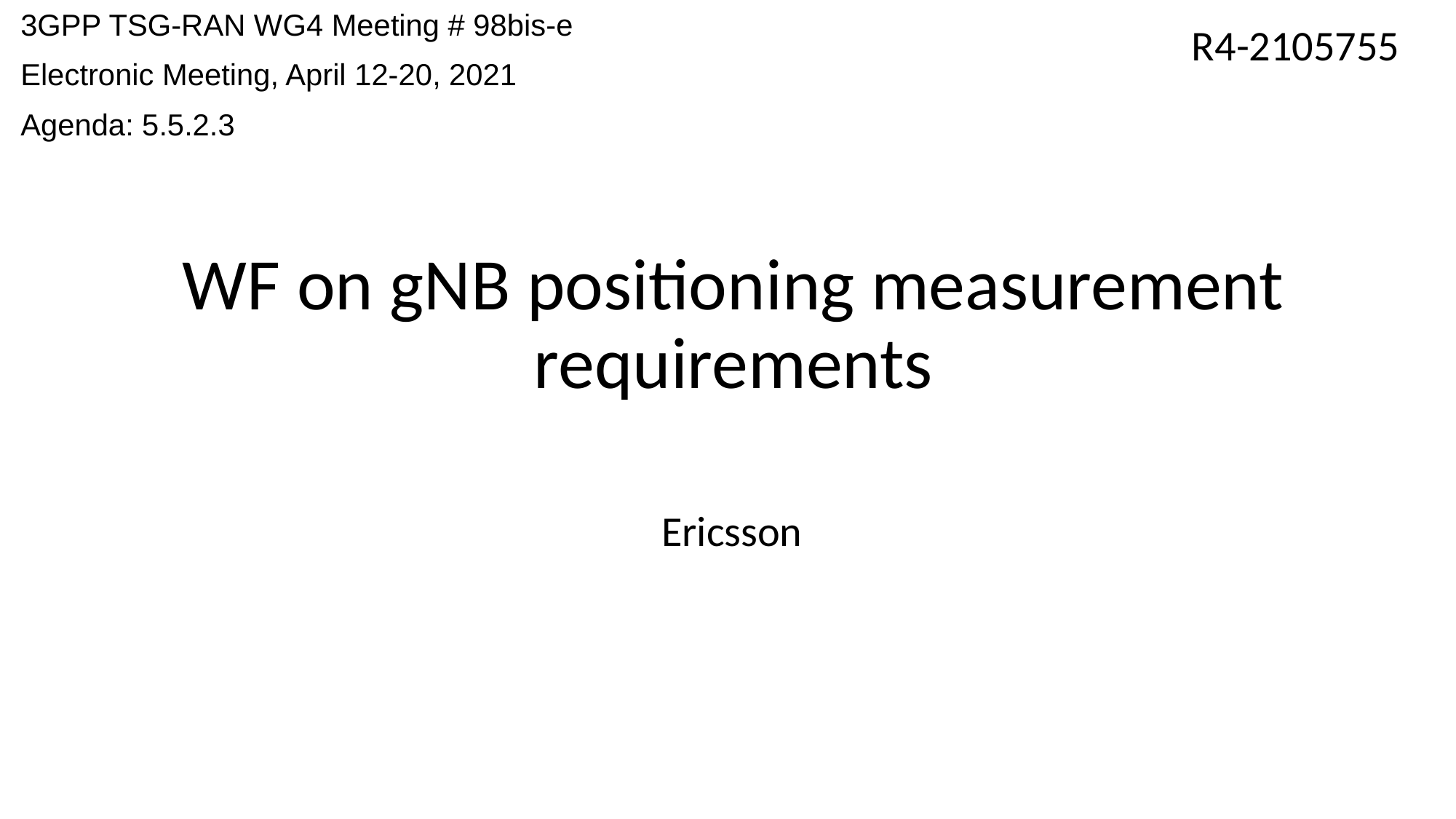

3GPP TSG-RAN WG4 Meeting # 98bis-e
Electronic Meeting, April 12-20, 2021
Agenda: 5.5.2.3
R4-2105755
# WF on gNB positioning measurement requirements
Ericsson